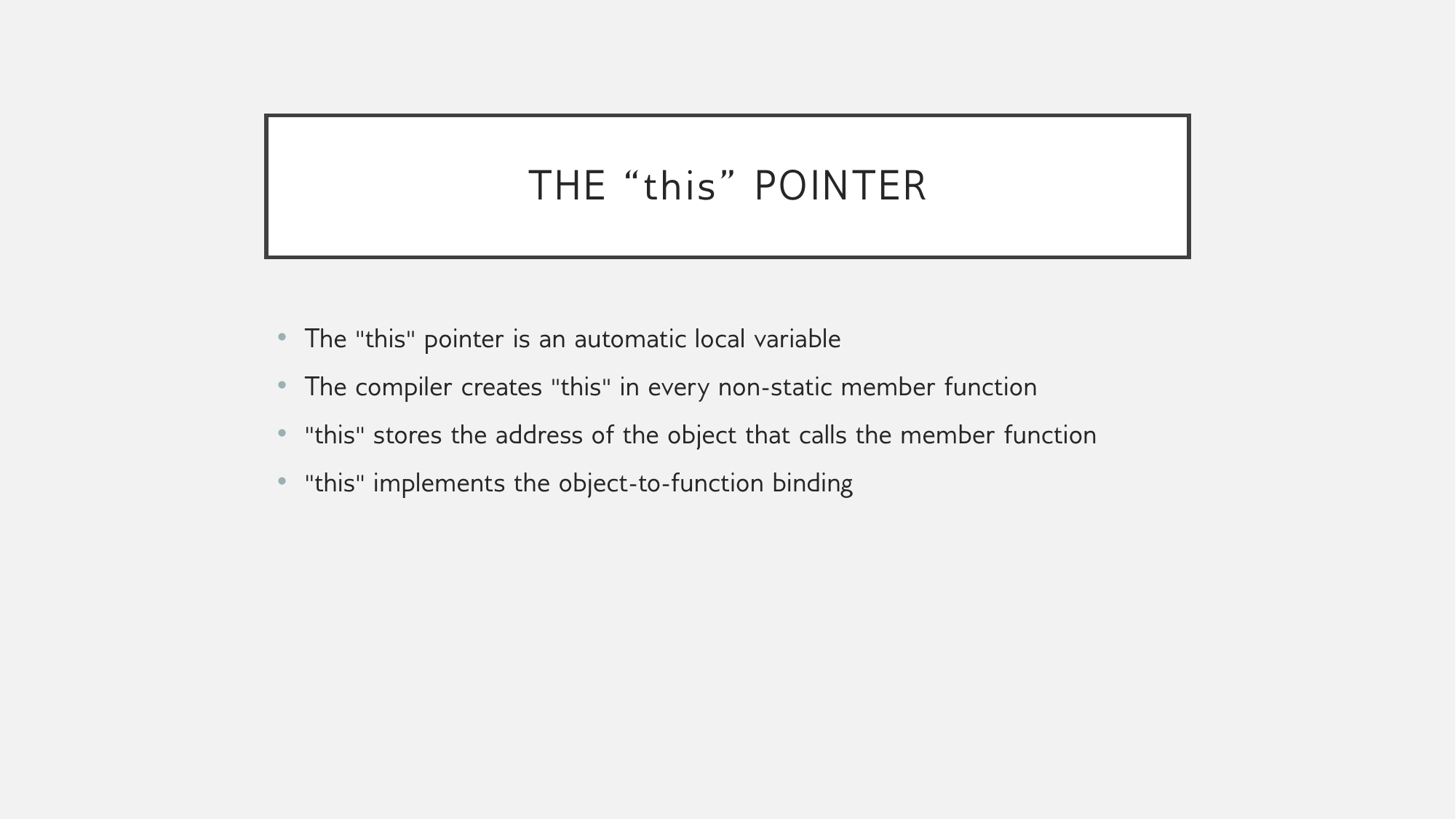

# THE “this” POINTER
The "this" pointer is an automatic local variable
The compiler creates "this" in every non-static member function
"this" stores the address of the object that calls the member function
"this" implements the object-to-function binding